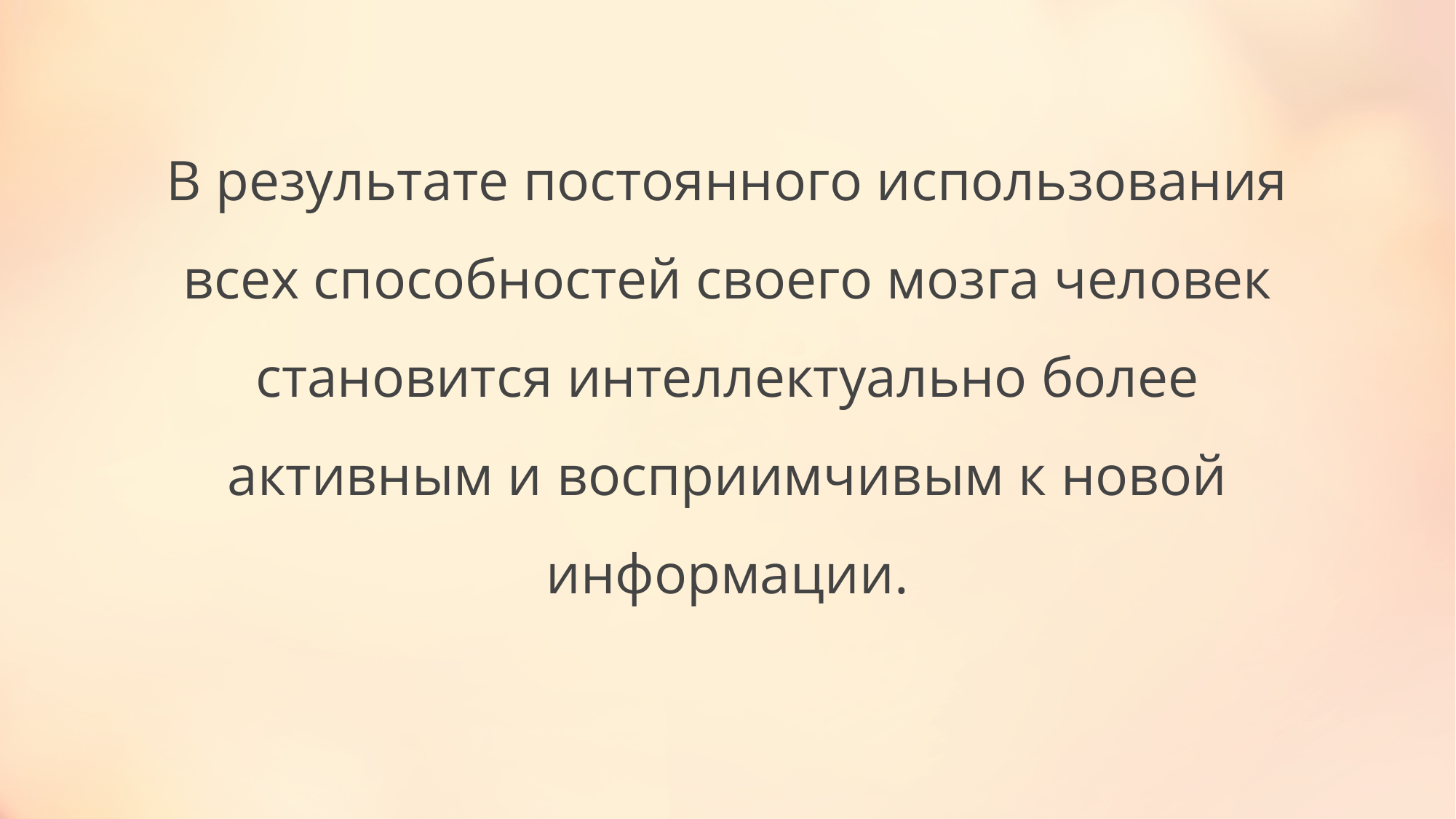

# В результате постоянного использования всех способностей своего мозга человек становится интеллектуально более активным и восприимчивым к новой информации.